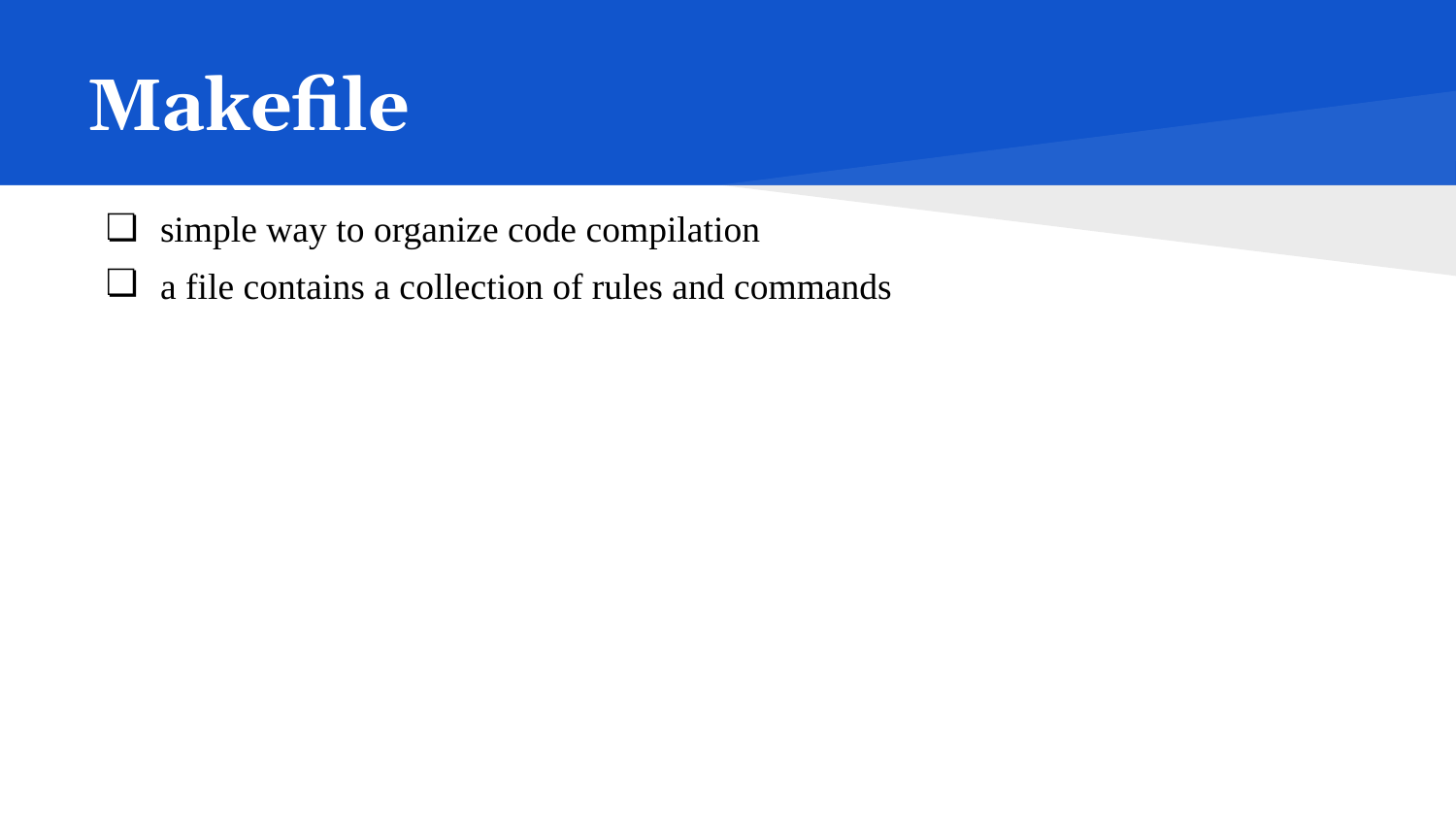

# Makefile
simple way to organize code compilation
a file contains a collection of rules and commands